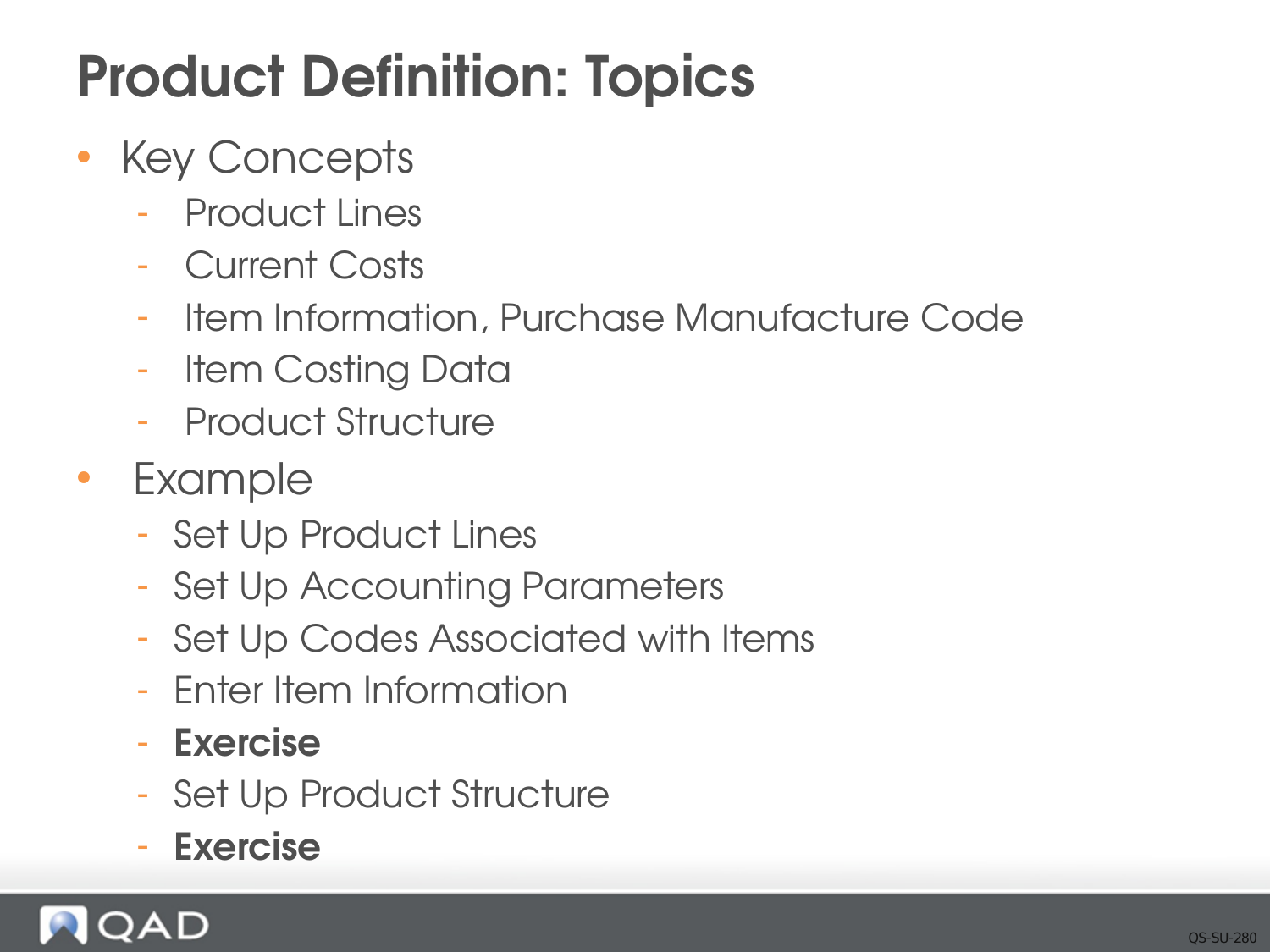

# Product Definition: Topics
Key Concepts
 Product Lines
 Current Costs
 Item Information, Purchase Manufacture Code
 Item Costing Data
 Product Structure
 Example
Set Up Product Lines
Set Up Accounting Parameters
Set Up Codes Associated with Items
Enter Item Information
Exercise
Set Up Product Structure
Exercise

QS-SU-280